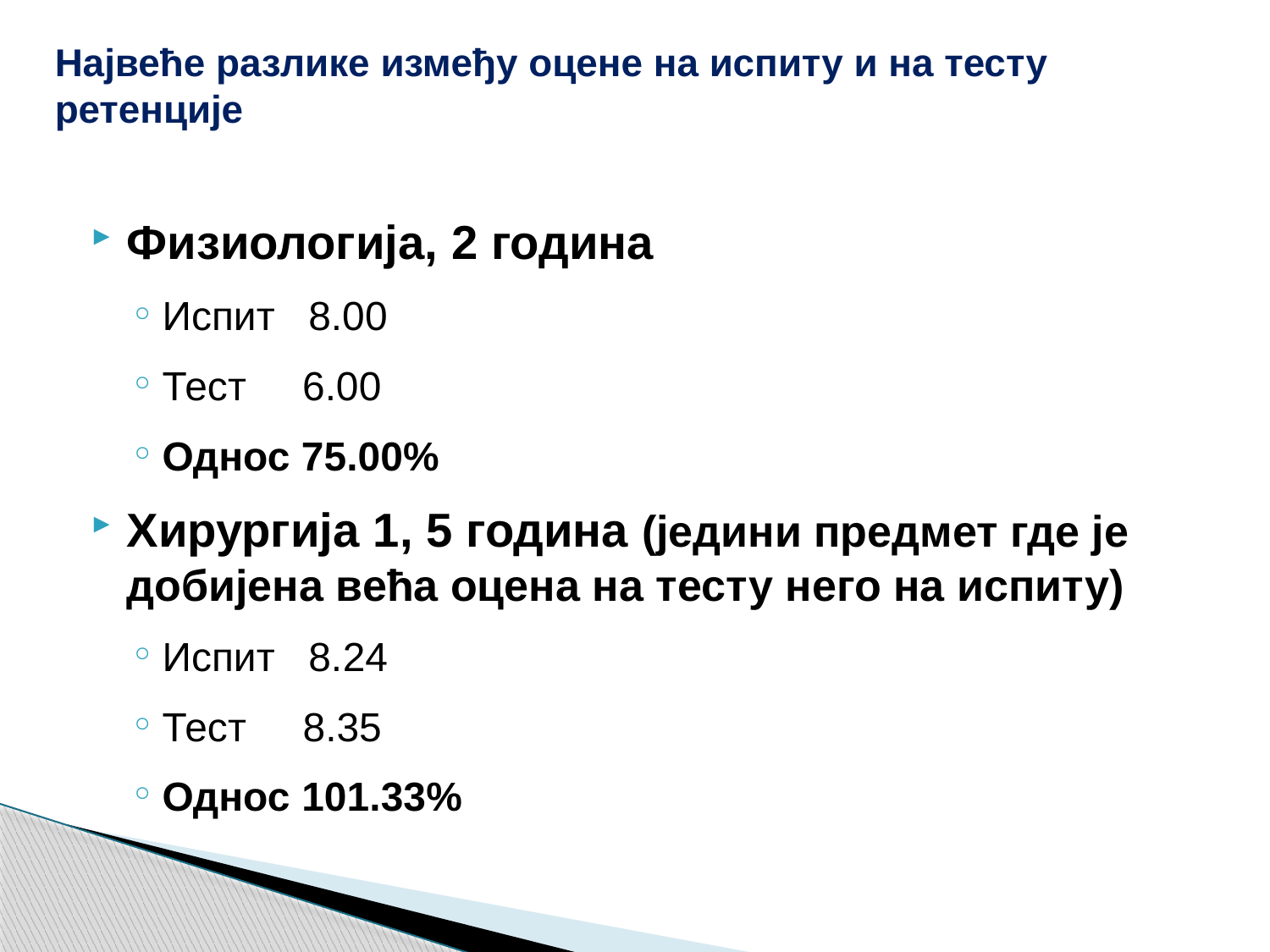

# Највеће разлике између оцене на испиту и на тесту ретенције
Физиологија, 2 година
Испит   8.00
Тест     6.00
Однос 75.00%
Хирургија 1, 5 година (једини предмет где је добијена већа оцена на тесту него на испиту)
Испит   8.24
Тест     8.35
Однос 101.33%